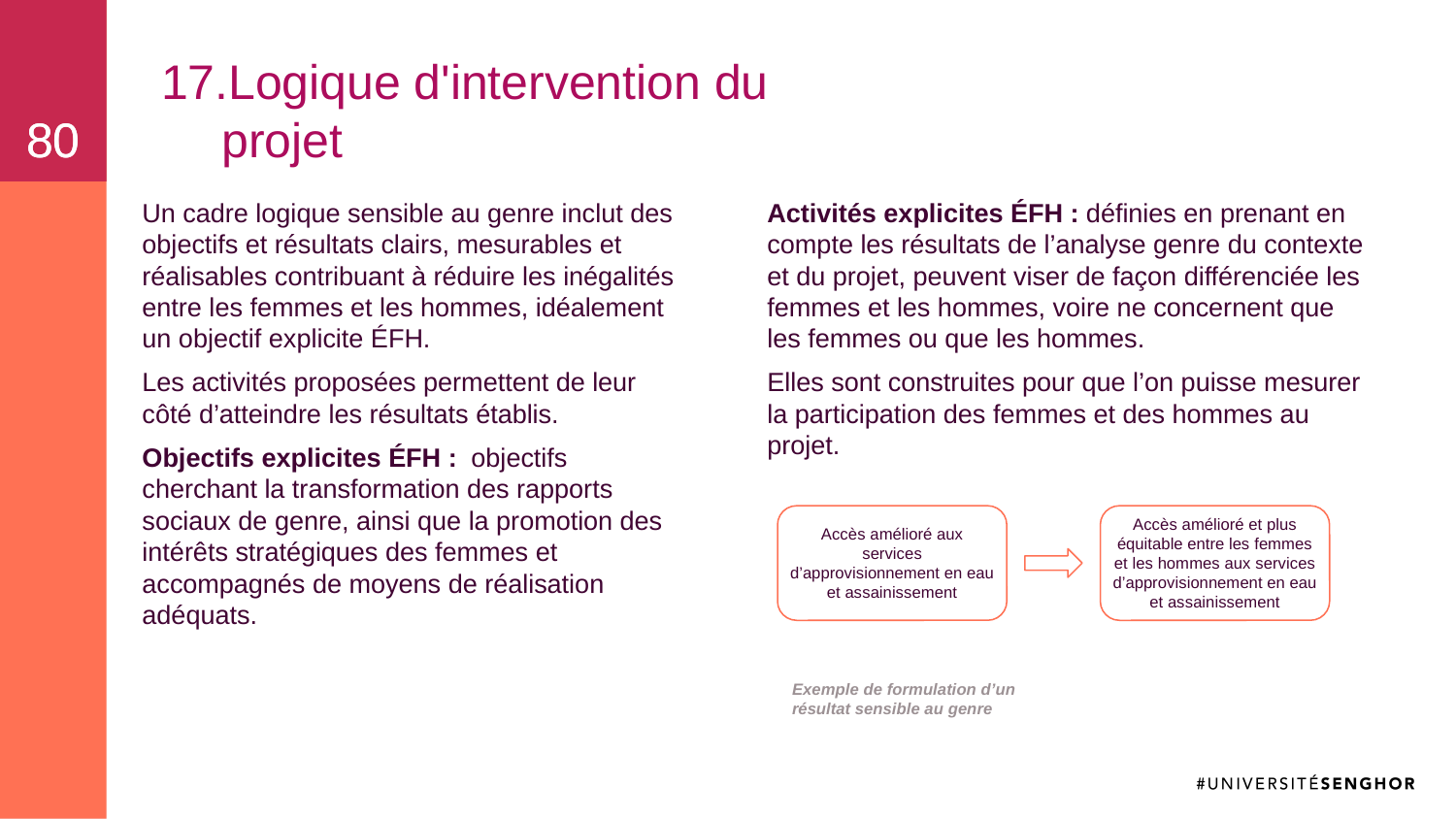

80
80
# Logique d'intervention du projet
Un cadre logique sensible au genre inclut des objectifs et résultats clairs, mesurables et réalisables contribuant à réduire les inégalités entre les femmes et les hommes, idéalement un objectif explicite ÉFH.
Les activités proposées permettent de leur côté d’atteindre les résultats établis.
Objectifs explicites ÉFH :  objectifs cherchant la transformation des rapports sociaux de genre, ainsi que la promotion des intérêts stratégiques des femmes et accompagnés de moyens de réalisation adéquats.

Activités explicites ÉFH : définies en prenant en compte les résultats de l’analyse genre du contexte et du projet, peuvent viser de façon différenciée les femmes et les hommes, voire ne concernent que les femmes ou que les hommes.
Elles sont construites pour que l’on puisse mesurer la participation des femmes et des hommes au projet.
Accès amélioré aux services d’approvisionnement en eau et assainissement
Accès amélioré et plus équitable entre les femmes et les hommes aux services d’approvisionnement en eau et assainissement

Exemple de formulation d’un résultat sensible au genre